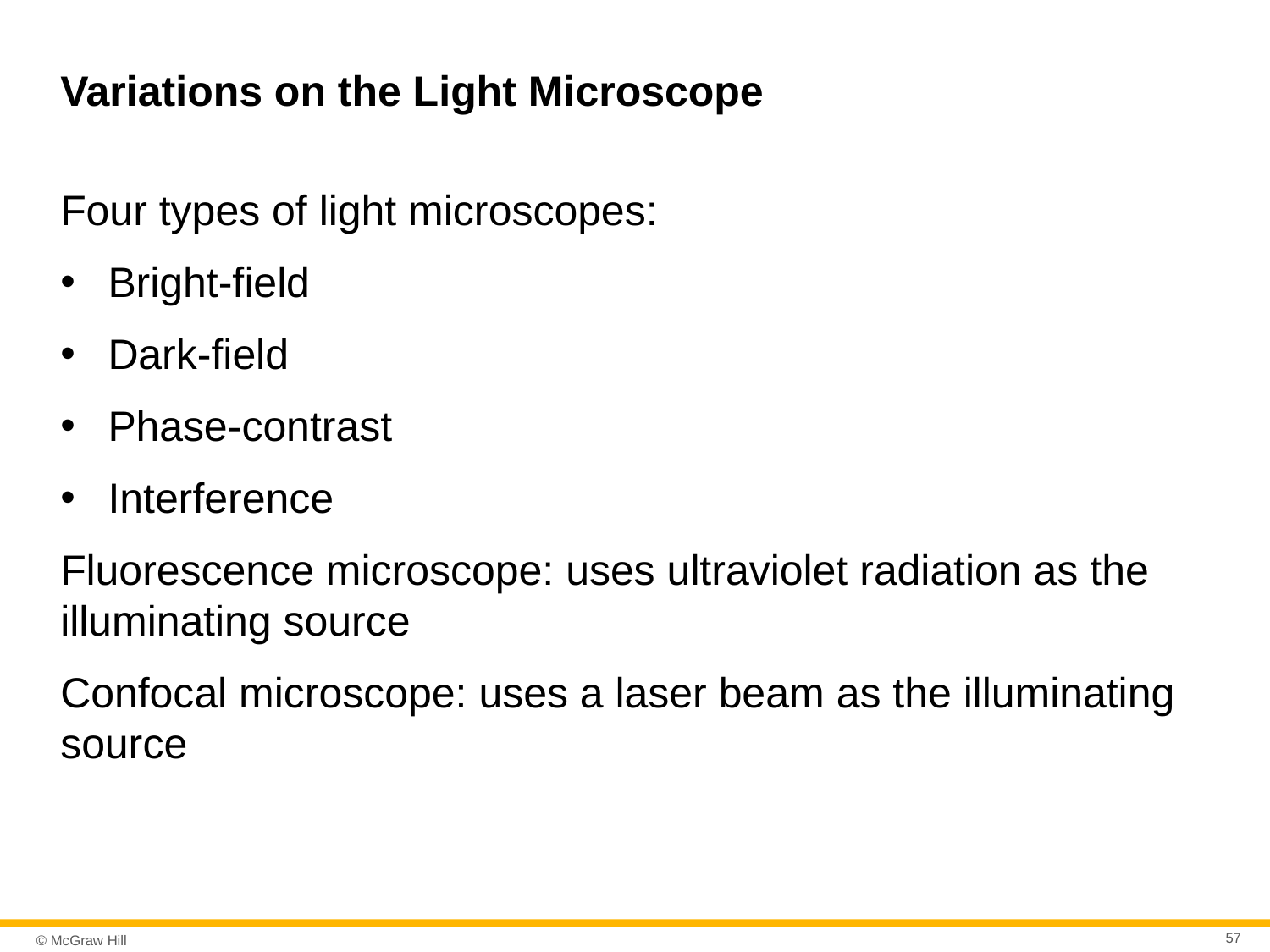

# Variations on the Light Microscope
Four types of light microscopes:
Bright-field
Dark-field
Phase-contrast
Interference
Fluorescence microscope: uses ultraviolet radiation as the illuminating source
Confocal microscope: uses a laser beam as the illuminating source